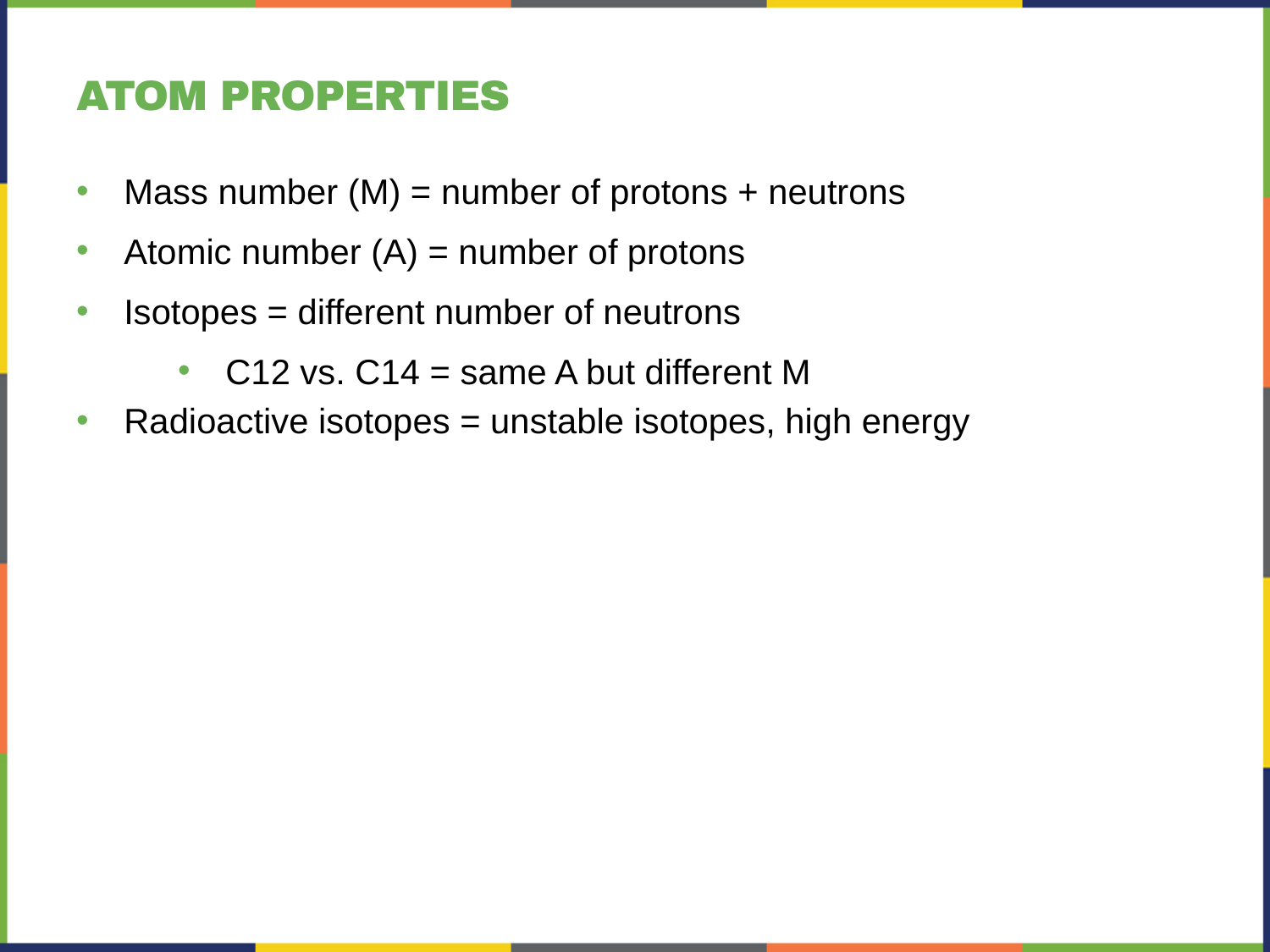

# Atom properties
Mass number (M) = number of protons + neutrons
Atomic number (A) = number of protons
Isotopes = different number of neutrons
C12 vs. C14 = same A but different M
Radioactive isotopes = unstable isotopes, high energy